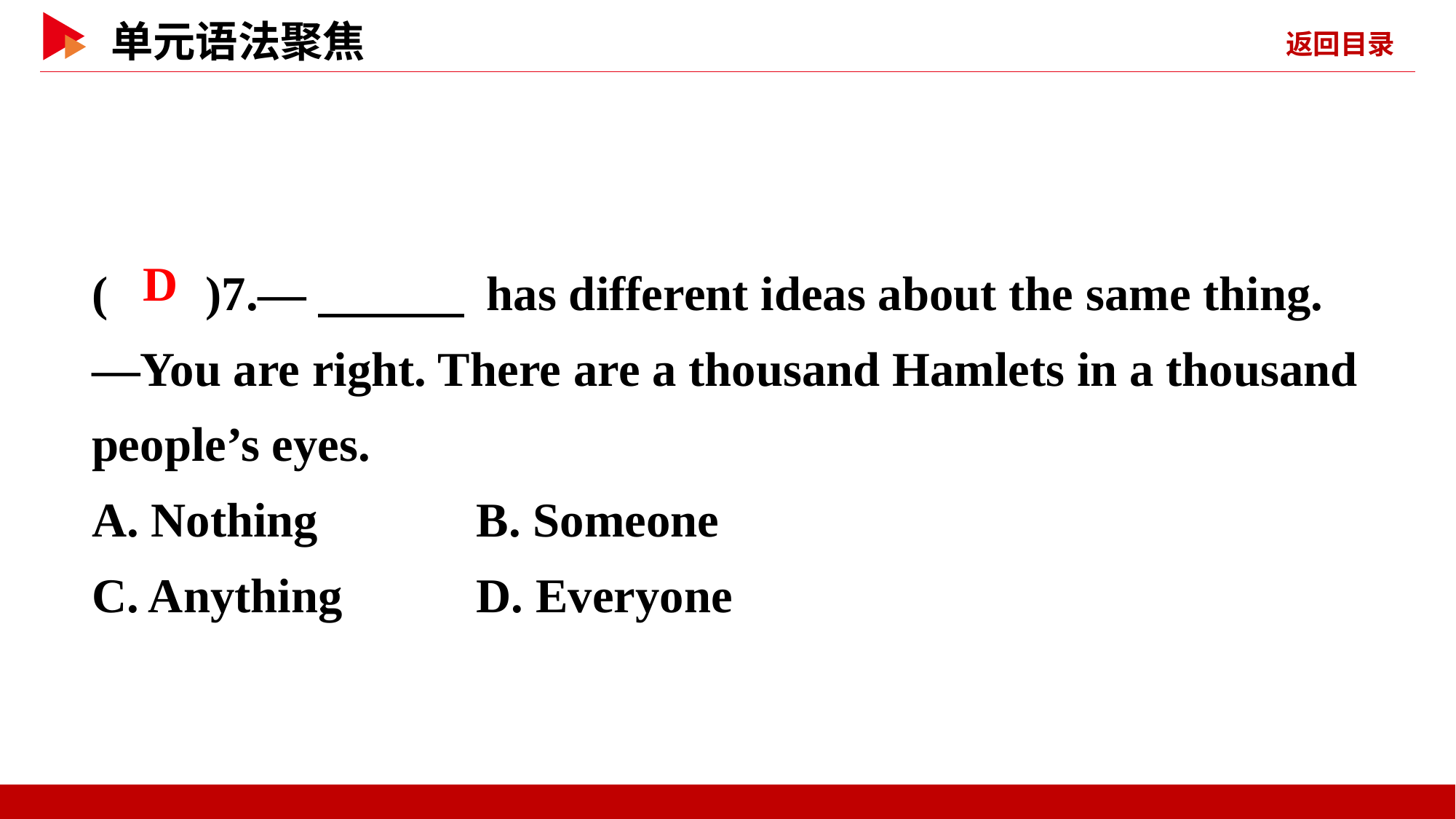

(        )7.—　　　 has different ideas about the same thing.
—You are right. There are a thousand Hamlets in a thousand people’s eyes.
A. Nothing             B. Someone
C. Anything           D. Everyone
   D